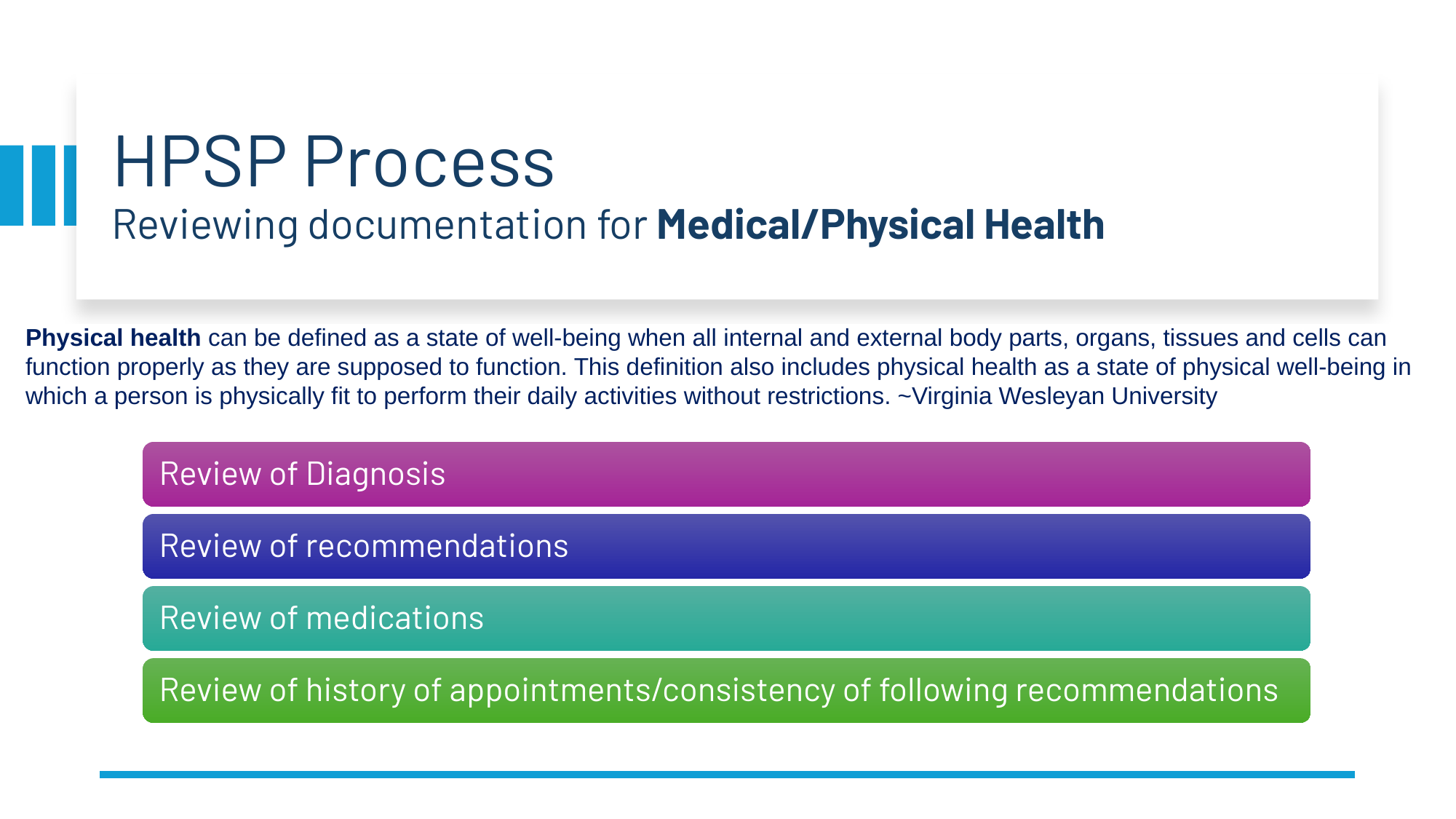

# HPSP Process Reviewing documentation for Medical/Physical Health

Physical health can be defined as a state of well-being when all internal and external body parts, organs, tissues and cells can function properly as they are supposed to function. This definition also includes physical health as a state of physical well-being in which a person is physically fit to perform their daily activities without restrictions. ~Virginia Wesleyan University
Review of Diagnosis
Review of recommendations
Review of medications
Review of history of appointments/consistency of following recommendations